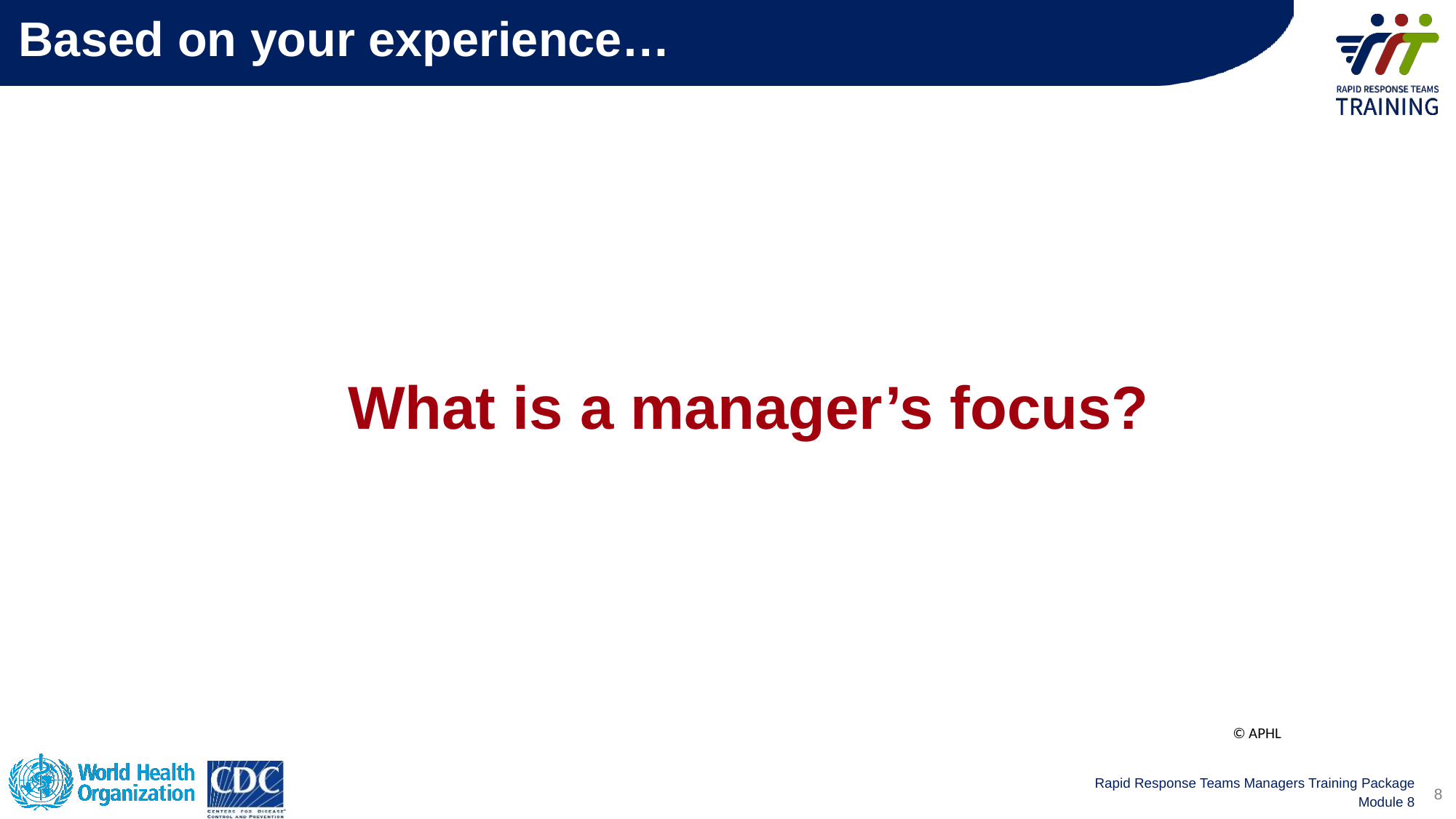

Based on your experience…
# What is a manager’s focus?
© APHL
8